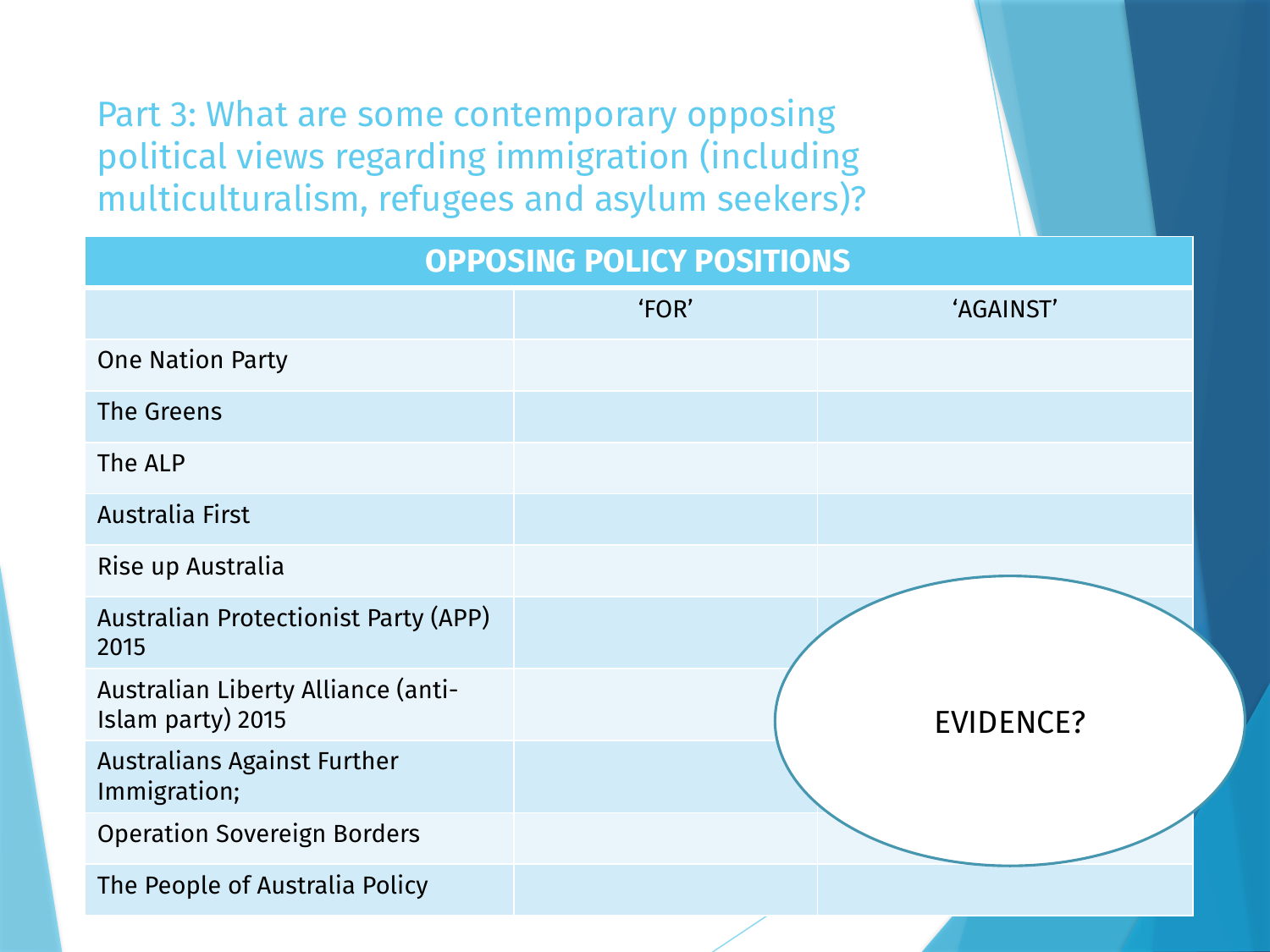

# Part 3: What are some contemporary opposing political views regarding immigration (including multiculturalism, refugees and asylum seekers)?
| OPPOSING POLICY POSITIONS |  |  |
| --- | --- | --- |
|  | ‘FOR’ | ‘AGAINST’ |
| One Nation Party |  |  |
| The Greens |  |  |
| The ALP |  |  |
| Australia First |  |  |
| Rise up Australia |  |  |
| Australian Protectionist Party (APP) 2015 |  |  |
| Australian Liberty Alliance (anti-Islam party) 2015 |  |  |
| Australians Against Further Immigration; |  |  |
| Operation Sovereign Borders |  |  |
| The People of Australia Policy |  |  |
EVIDENCE?